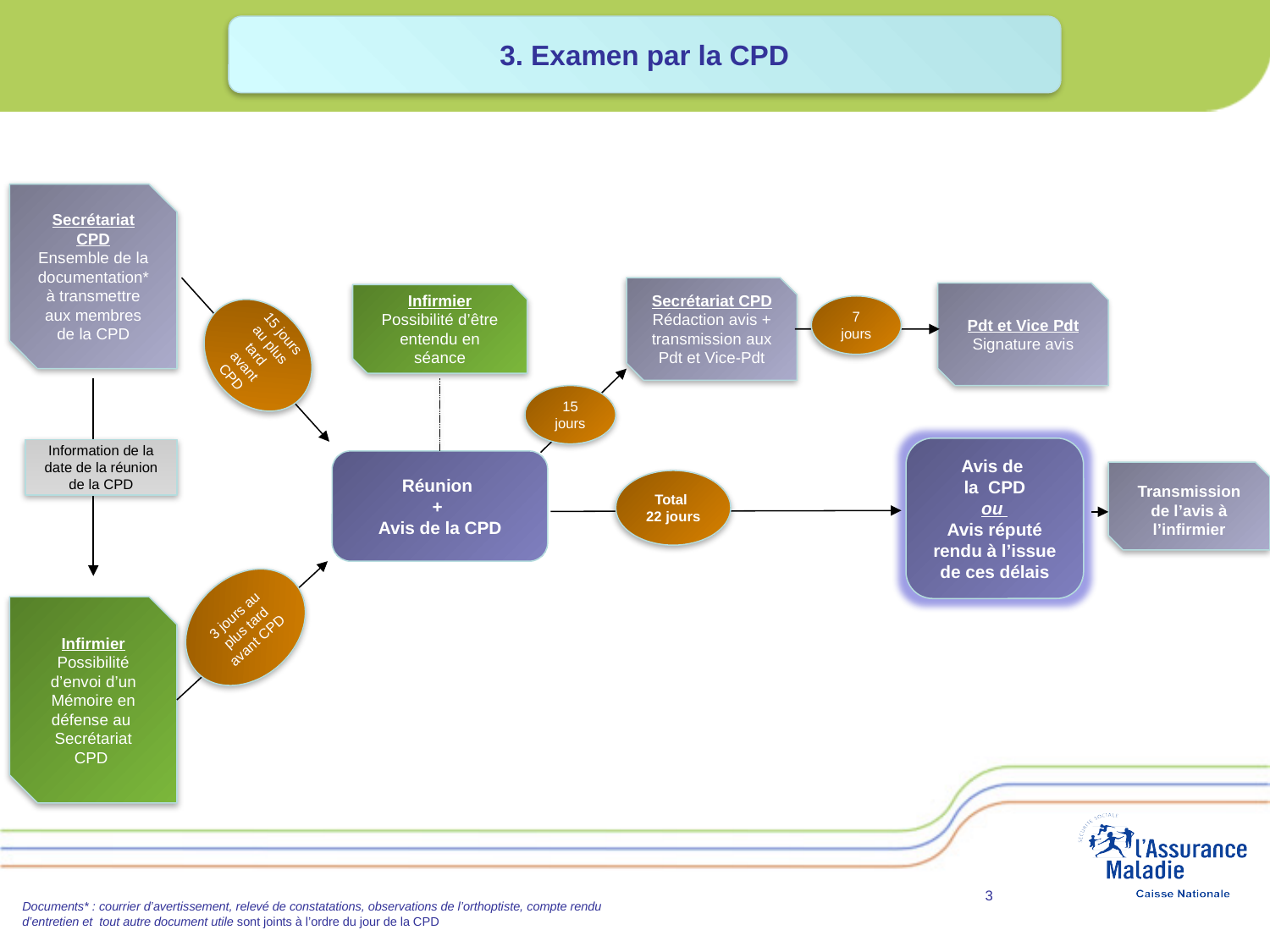

3. Examen par la CPD
Secrétariat CPD
Ensemble de la documentation*
à transmettre aux membres de la CPD

Secrétariat CPD
Rédaction avis + transmission aux Pdt et Vice-Pdt
Pdt et Vice Pdt
Signature avis
Infirmier
Possibilité d’être entendu en séance
7 jours
15 jours au plus tard  avant CPD

15 jours
Avis de
la  CPD
ou
Avis réputé rendu à l’issue de ces délais
Information de la date de la réunion de la CPD
Réunion
+
Avis de la CPD

Transmission de l’avis à l’infirmier
Total
22 jours

3 jours au plus tard avant CPD
Infirmier
Possibilité d’envoi d’un Mémoire en défense au
Secrétariat CPD

Documents* : courrier d’avertissement, relevé de constatations, observations de l’orthoptiste, compte rendu d’entretien et  tout autre document utile sont joints à l’ordre du jour de la CPD